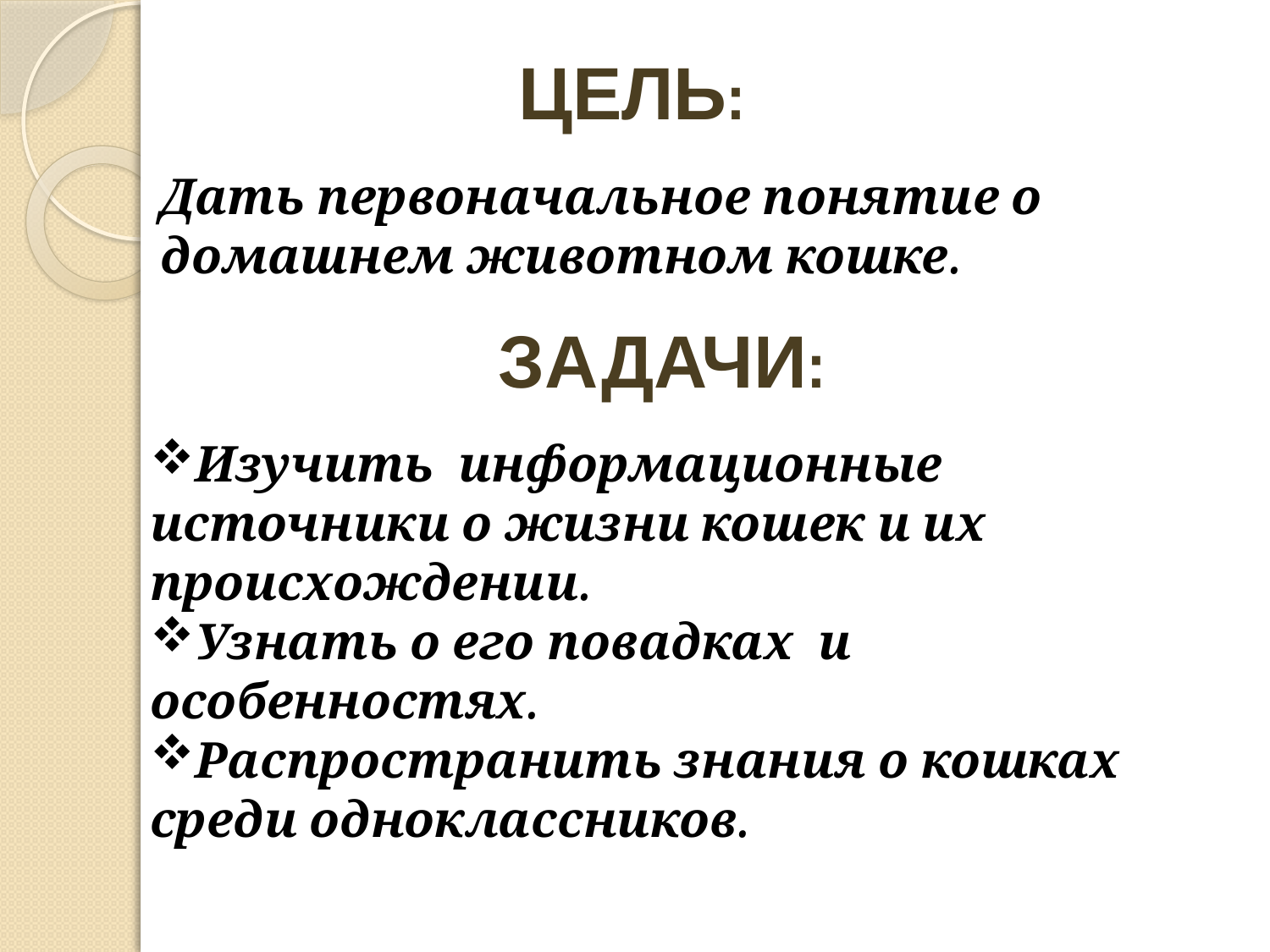

ЦЕЛЬ:
Дать первоначальное понятие о домашнем животном кошке.
ЗАДАЧИ:
Изучить  информационные  источники о жизни кошек и их происхождении.
Узнать о его повадках  и  особенностях.
Распространить знания о кошках среди одноклассников.